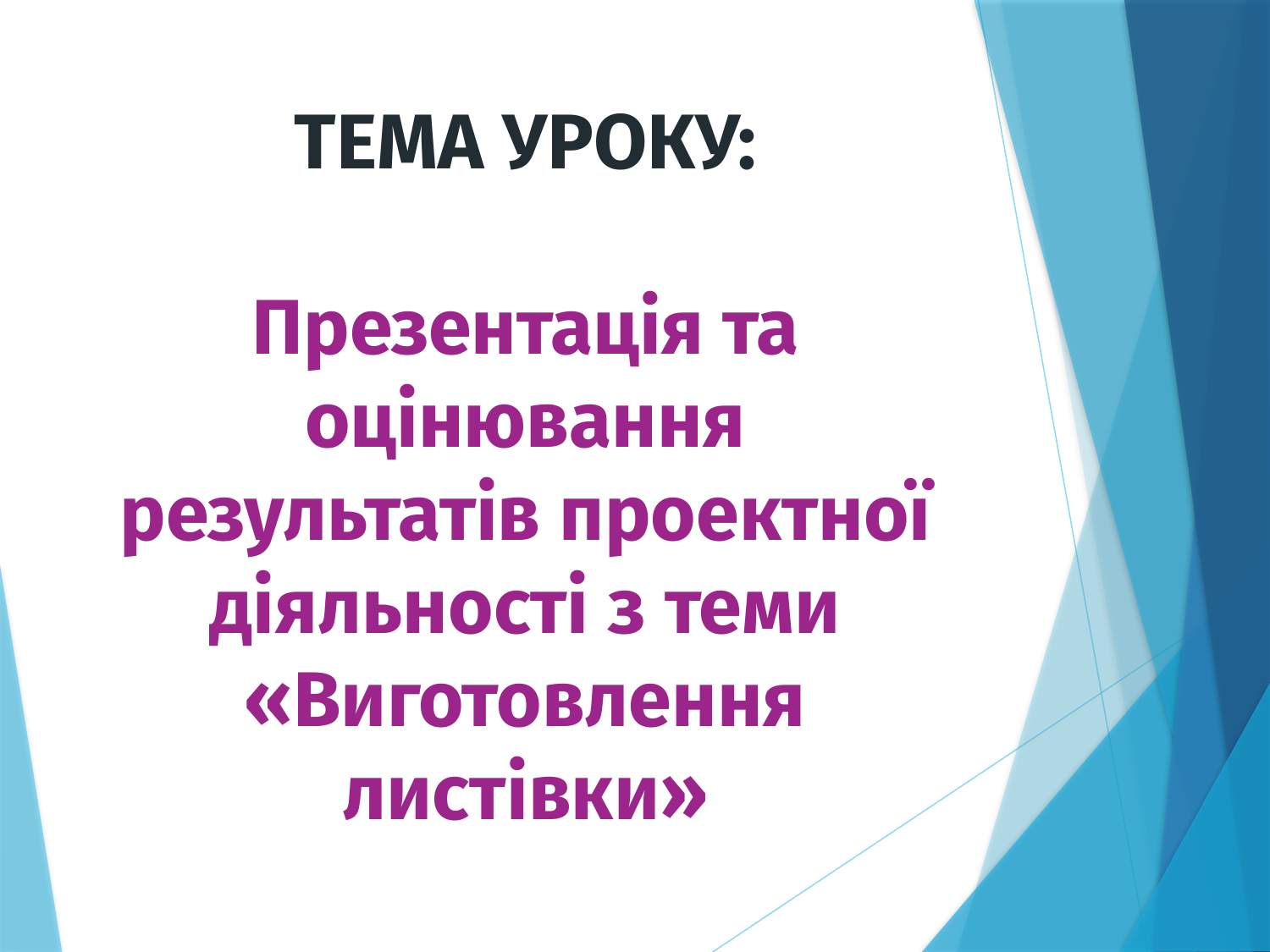

# ТЕМА УРОКУ: Презентація та оцінювання результатів проектної діяльності з теми «Виготовлення листівки»